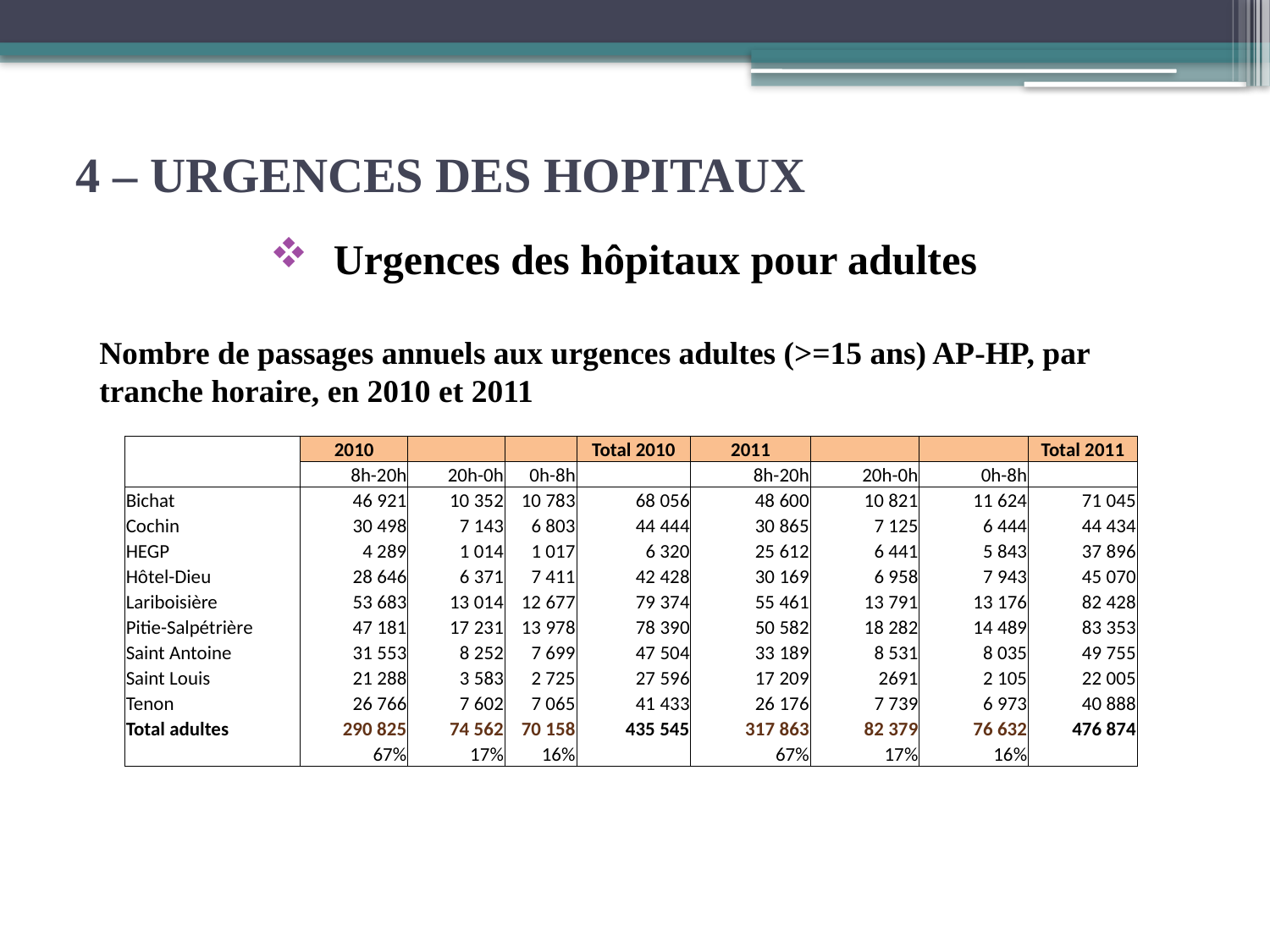

# 4 – URGENCES DES HOPITAUX
Urgences des hôpitaux pour adultes

Nombre de passages annuels aux urgences adultes (>=15 ans) AP-HP, par tranche horaire, en 2010 et 2011
|  | 2010 |  |  | Total 2010 | 2011 |  |  | Total 2011 |
| --- | --- | --- | --- | --- | --- | --- | --- | --- |
|  | 8h-20h | 20h-0h | 0h-8h |  | 8h-20h | 20h-0h | 0h-8h |  |
| Bichat | 46 921 | 10 352 | 10 783 | 68 056 | 48 600 | 10 821 | 11 624 | 71 045 |
| Cochin | 30 498 | 7 143 | 6 803 | 44 444 | 30 865 | 7 125 | 6 444 | 44 434 |
| HEGP | 4 289 | 1 014 | 1 017 | 6 320 | 25 612 | 6 441 | 5 843 | 37 896 |
| Hôtel-Dieu | 28 646 | 6 371 | 7 411 | 42 428 | 30 169 | 6 958 | 7 943 | 45 070 |
| Lariboisière | 53 683 | 13 014 | 12 677 | 79 374 | 55 461 | 13 791 | 13 176 | 82 428 |
| Pitie-Salpétrière | 47 181 | 17 231 | 13 978 | 78 390 | 50 582 | 18 282 | 14 489 | 83 353 |
| Saint Antoine | 31 553 | 8 252 | 7 699 | 47 504 | 33 189 | 8 531 | 8 035 | 49 755 |
| Saint Louis | 21 288 | 3 583 | 2 725 | 27 596 | 17 209 | 2691 | 2 105 | 22 005 |
| Tenon | 26 766 | 7 602 | 7 065 | 41 433 | 26 176 | 7 739 | 6 973 | 40 888 |
| Total adultes | 290 825 | 74 562 | 70 158 | 435 545 | 317 863 | 82 379 | 76 632 | 476 874 |
|  | 67% | 17% | 16% |  | 67% | 17% | 16% |  |